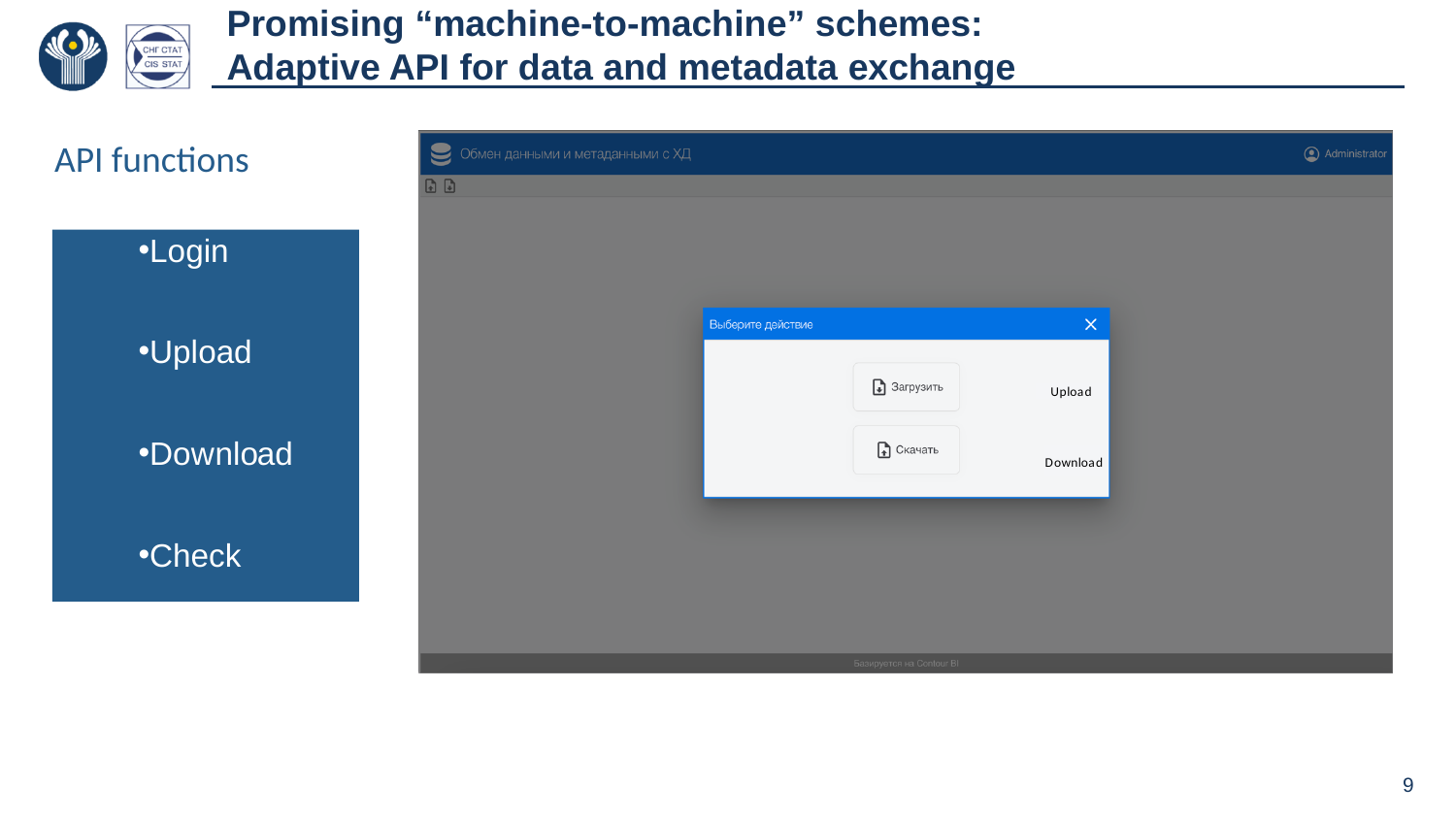

# Promising “machine-to-machine” schemes: Adaptive API for data and metadata exchange

API functions
Login

Upload

Download

Check
Upload

Download